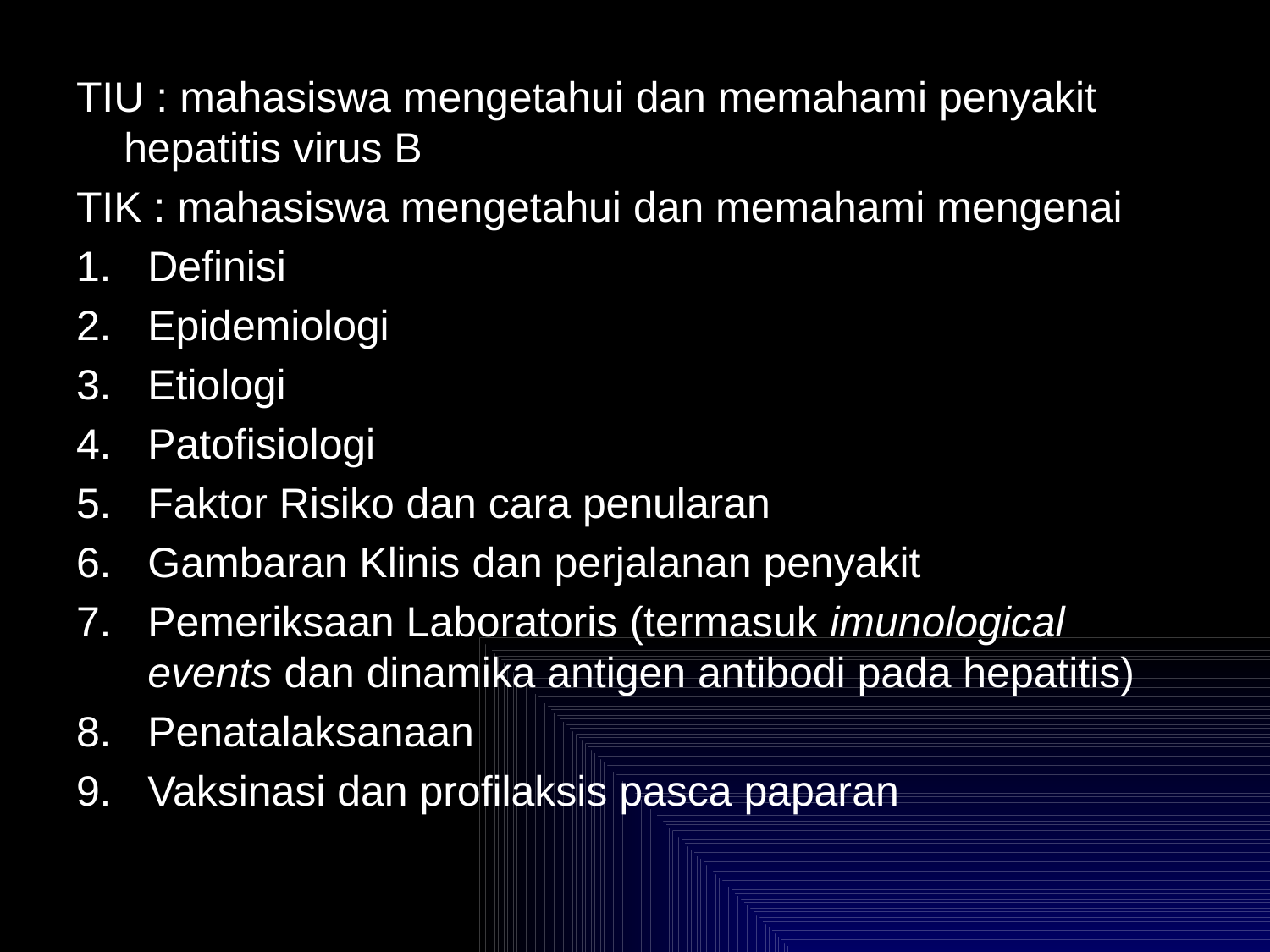

TIU : mahasiswa mengetahui dan memahami penyakit hepatitis virus B
TIK : mahasiswa mengetahui dan memahami mengenai
Definisi
Epidemiologi
Etiologi
Patofisiologi
Faktor Risiko dan cara penularan
Gambaran Klinis dan perjalanan penyakit
Pemeriksaan Laboratoris (termasuk imunological events dan dinamika antigen antibodi pada hepatitis)
Penatalaksanaan
Vaksinasi dan profilaksis pasca paparan